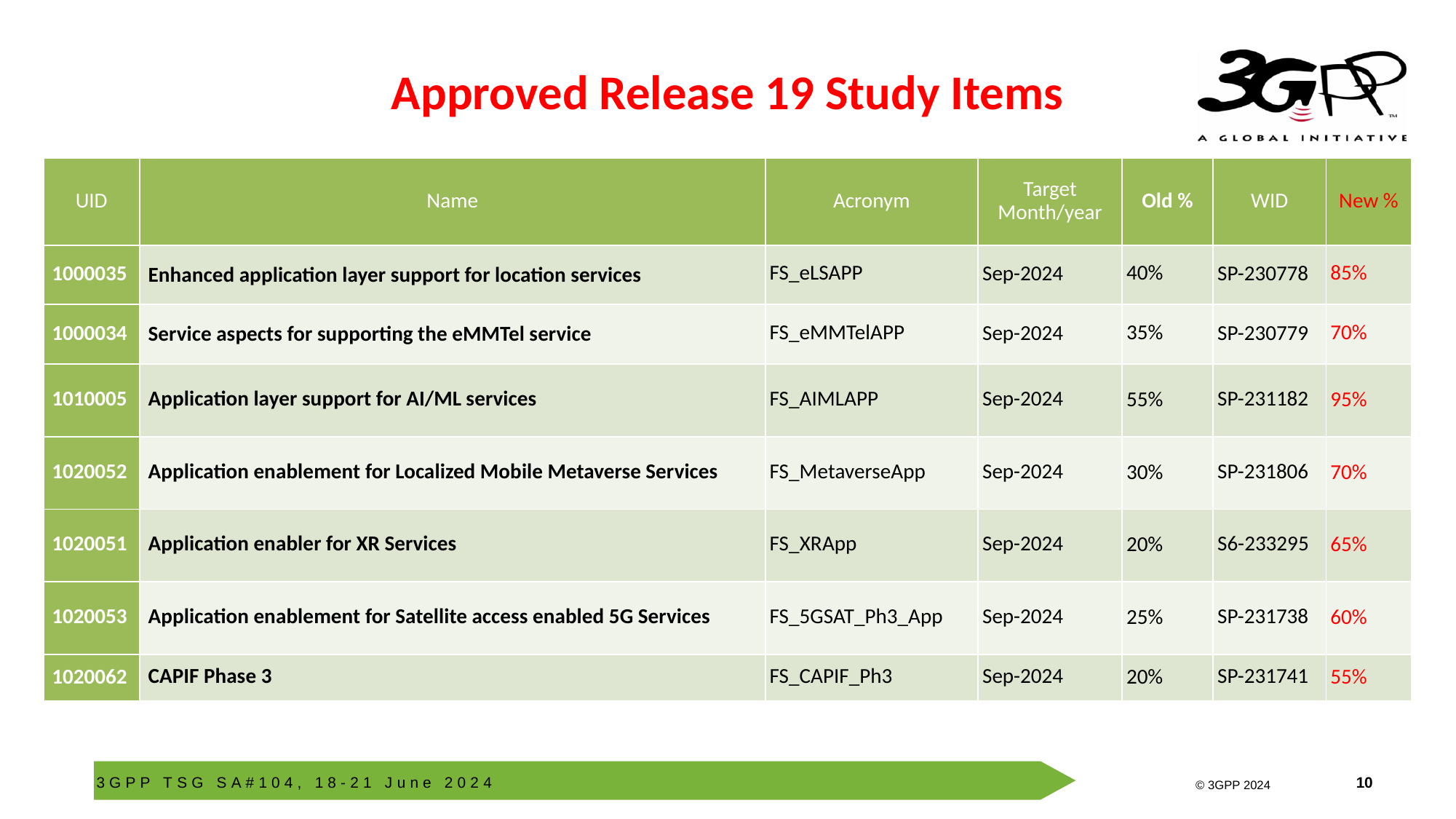

# Approved Release 19 Study Items
| UID | Name | Acronym | Target Month/year | Old % | WID | New % |
| --- | --- | --- | --- | --- | --- | --- |
| 1000035 | Enhanced application layer support for location services | FS\_eLSAPP | Sep-2024 | 40% | SP-230778 | 85% |
| 1000034 | Service aspects for supporting the eMMTel service | FS\_eMMTelAPP | Sep-2024 | 35% | SP-230779 | 70% |
| 1010005 | Application layer support for AI/ML services | FS\_AIMLAPP | Sep-2024 | 55% | SP-231182 | 95% |
| 1020052 | Application enablement for Localized Mobile Metaverse Services | FS\_MetaverseApp | Sep-2024 | 30% | SP-231806 | 70% |
| 1020051 | Application enabler for XR Services | FS\_XRApp | Sep-2024 | 20% | S6-233295 | 65% |
| 1020053 | Application enablement for Satellite access enabled 5G Services | FS\_5GSAT\_Ph3\_App | Sep-2024 | 25% | SP-231738 | 60% |
| 1020062 | CAPIF Phase 3 | FS\_CAPIF\_Ph3 | Sep-2024 | 20% | SP-231741 | 55% |